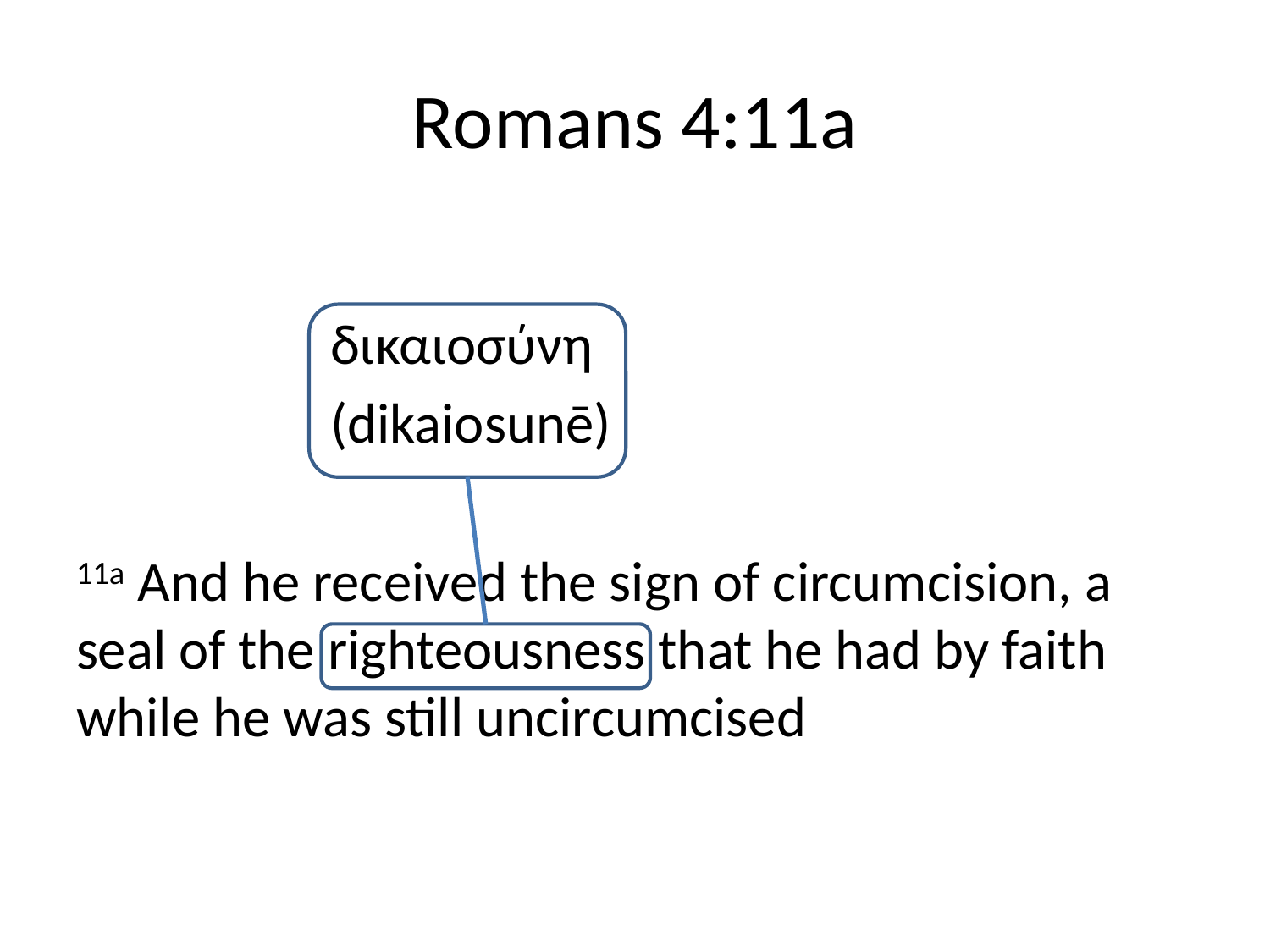

# Romans 4:11a

		δικαιοσύνη
		(dikaiosunē)

11a And he received the sign of circumcision, a seal of the righteousness that he had by faith while he was still uncircumcised